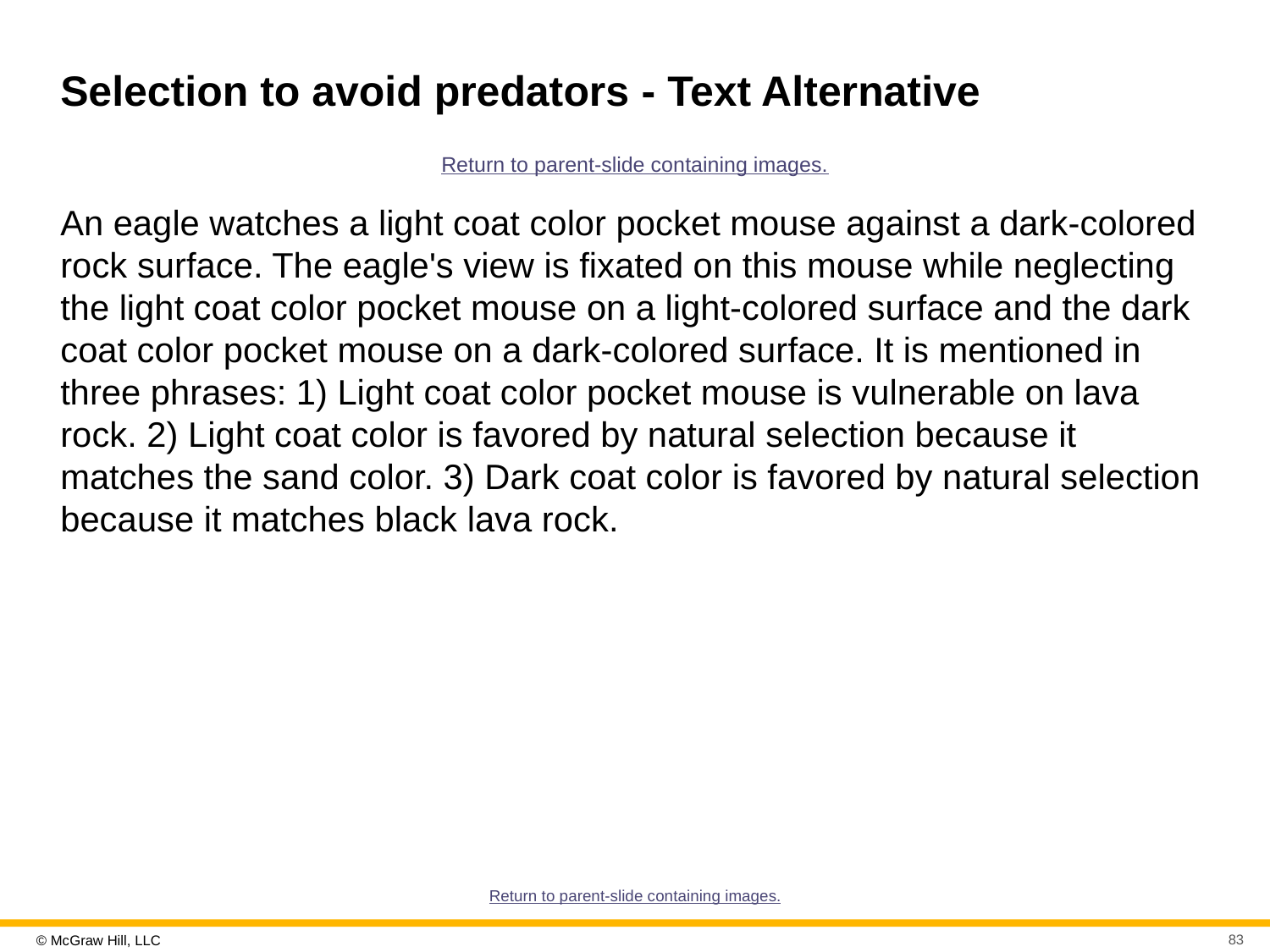

# Selection to avoid predators - Text Alternative
Return to parent-slide containing images.
An eagle watches a light coat color pocket mouse against a dark-colored rock surface. The eagle's view is fixated on this mouse while neglecting the light coat color pocket mouse on a light-colored surface and the dark coat color pocket mouse on a dark-colored surface. It is mentioned in three phrases: 1) Light coat color pocket mouse is vulnerable on lava rock. 2) Light coat color is favored by natural selection because it matches the sand color. 3) Dark coat color is favored by natural selection because it matches black lava rock.
Return to parent-slide containing images.
83